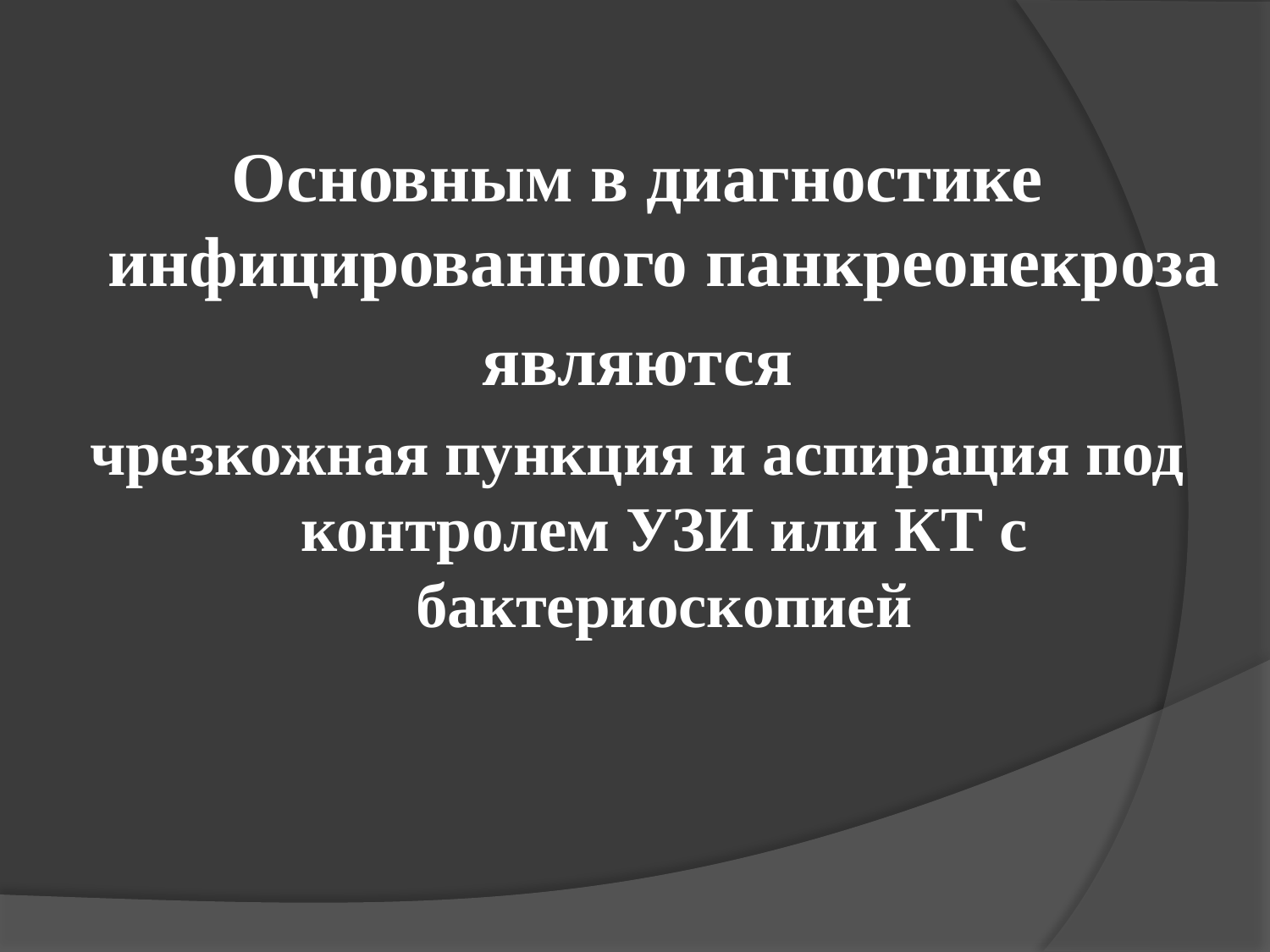

Основным в диагностике инфицированного панкреонекроза
являются
чрезкожная пункция и аспирация под контролем УЗИ или КТ с бактериоскопией